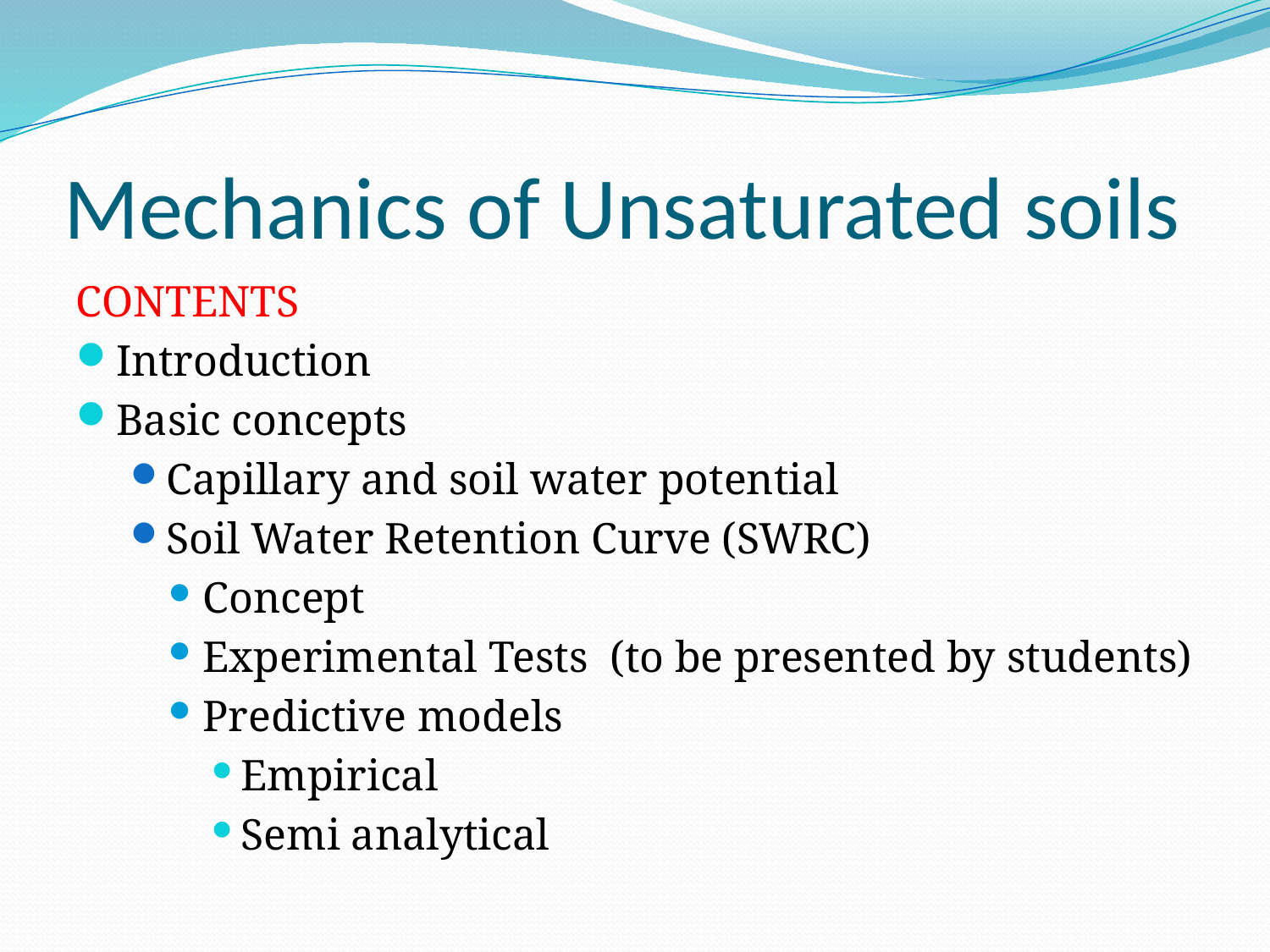

# Mechanics of Unsaturated soils
CONTENTS
Introduction
Basic concepts
Capillary and soil water potential
Soil Water Retention Curve (SWRC)
Concept
Experimental Tests  (to be presented by students)
Predictive models
Empirical
Semi analytical